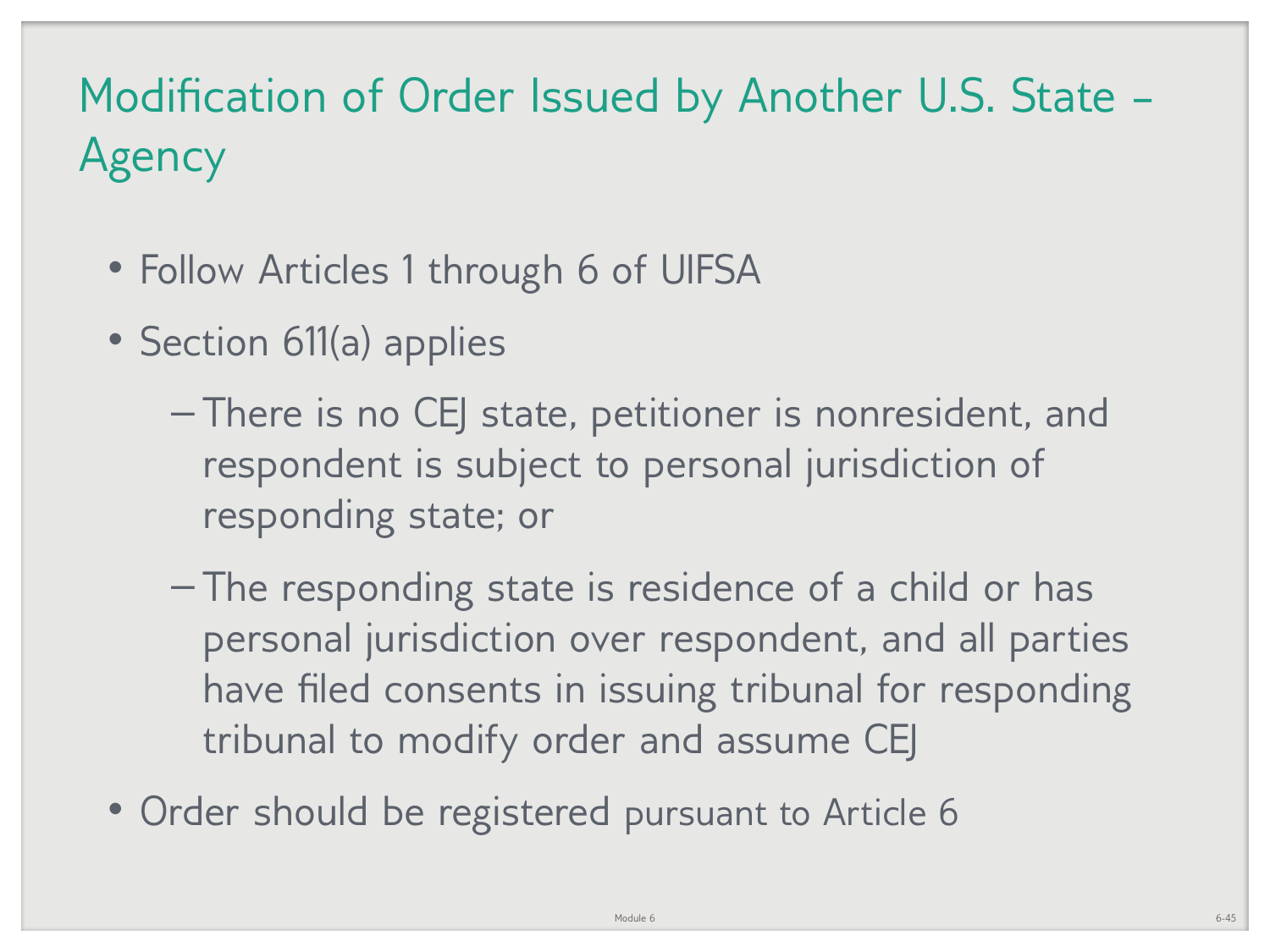

# Modification of Order Issued by Another U.S. State – Agency
Follow Articles 1 through 6 of UIFSA
Section 611(a) applies
There is no CEJ state, petitioner is nonresident, and respondent is subject to personal jurisdiction of responding state; or
The responding state is residence of a child or has personal jurisdiction over respondent, and all parties have filed consents in issuing tribunal for responding tribunal to modify order and assume CEJ
Order should be registered pursuant to Article 6

Module 6
6-45